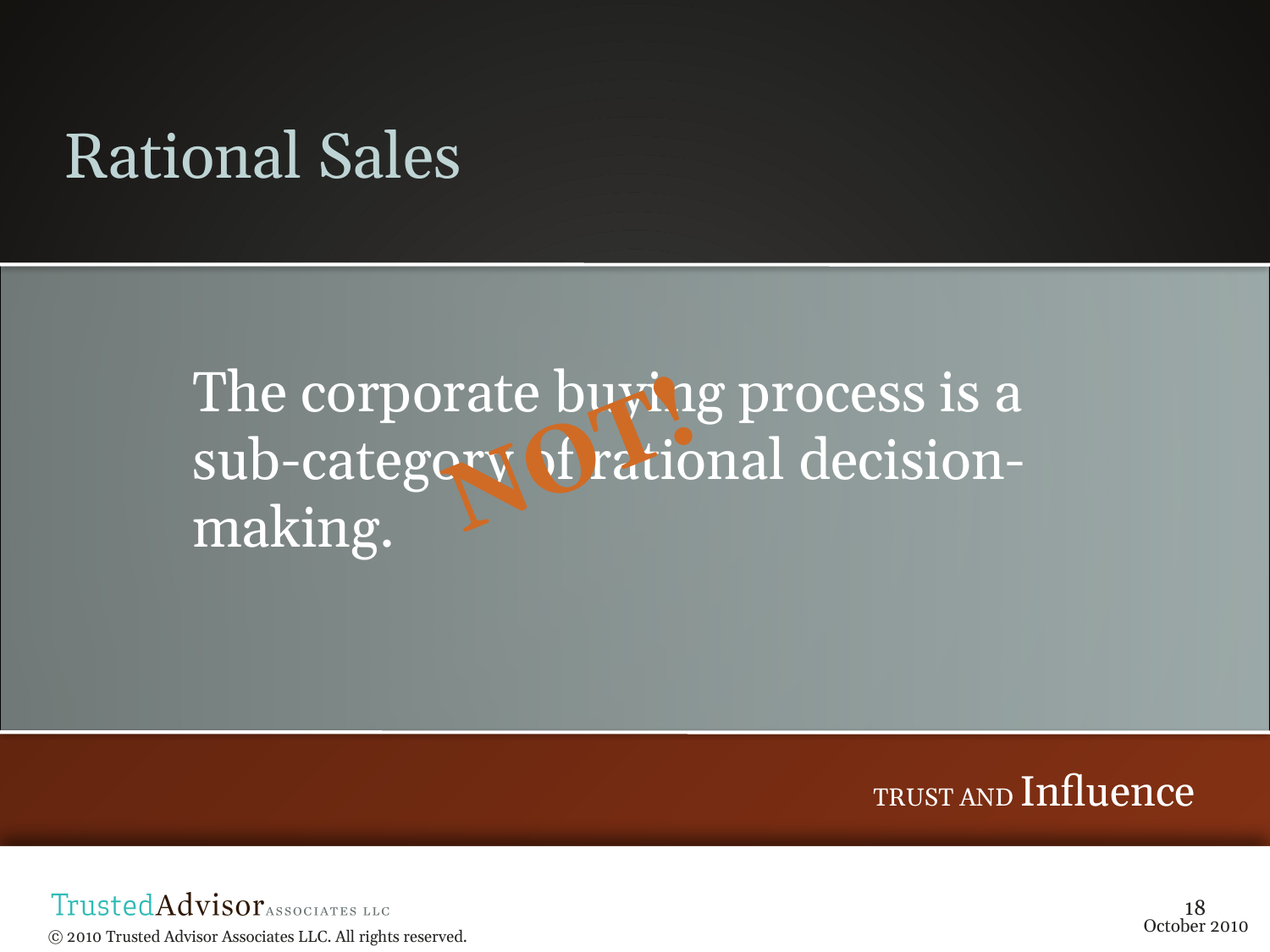

# Rational Sales
The corporate buying process is a sub-category of rational decision-making.

NOT!